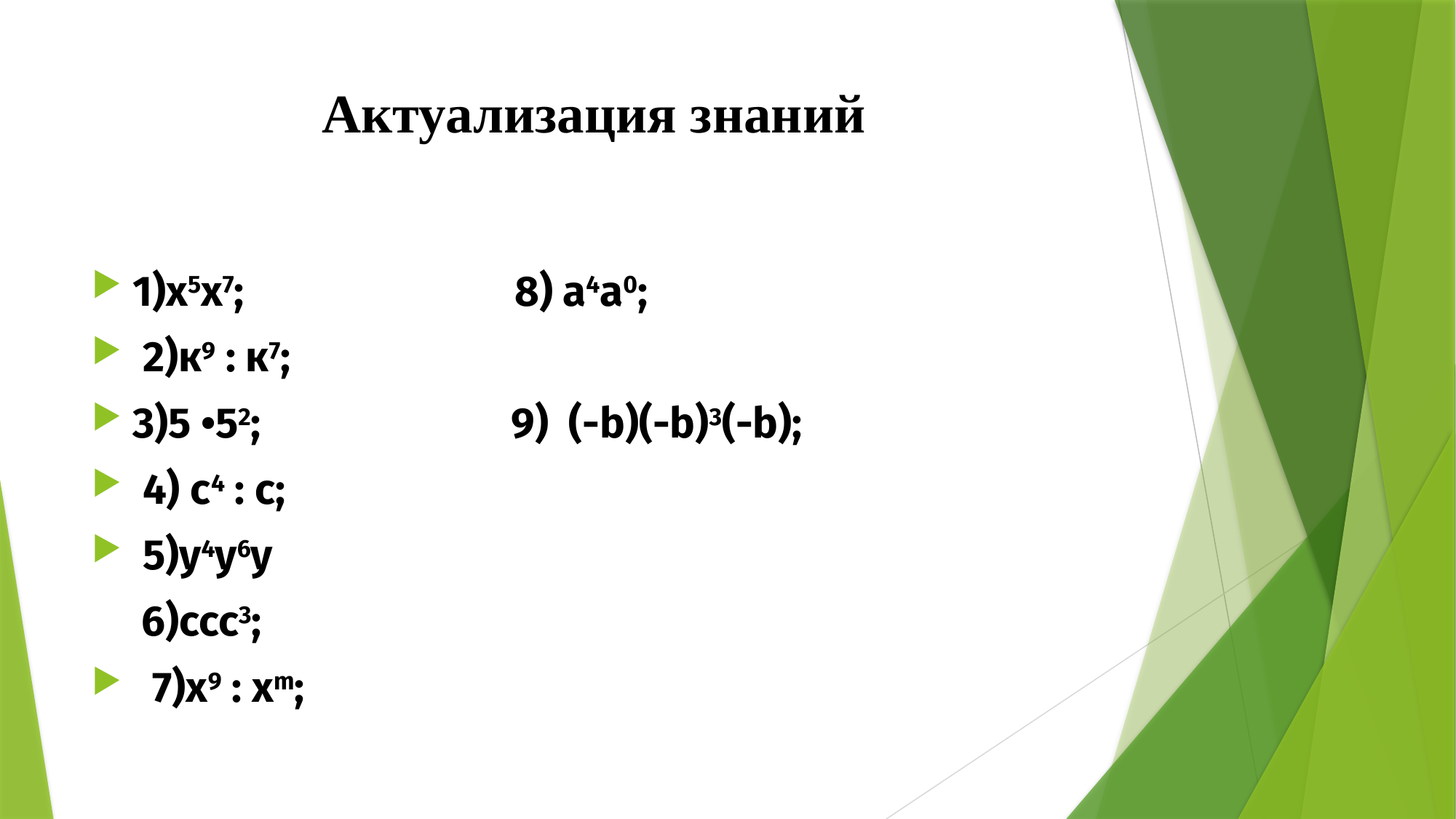

# Актуализация знаний
1)х5х7;                           8) а4а0;
 2)к9 : к7;
3)5 •52;                         9)  (-b)(-b)3(-b);
 4) с4 : с;
 5)у4у6у
     6)ссс3;
  7)х9 : хm;